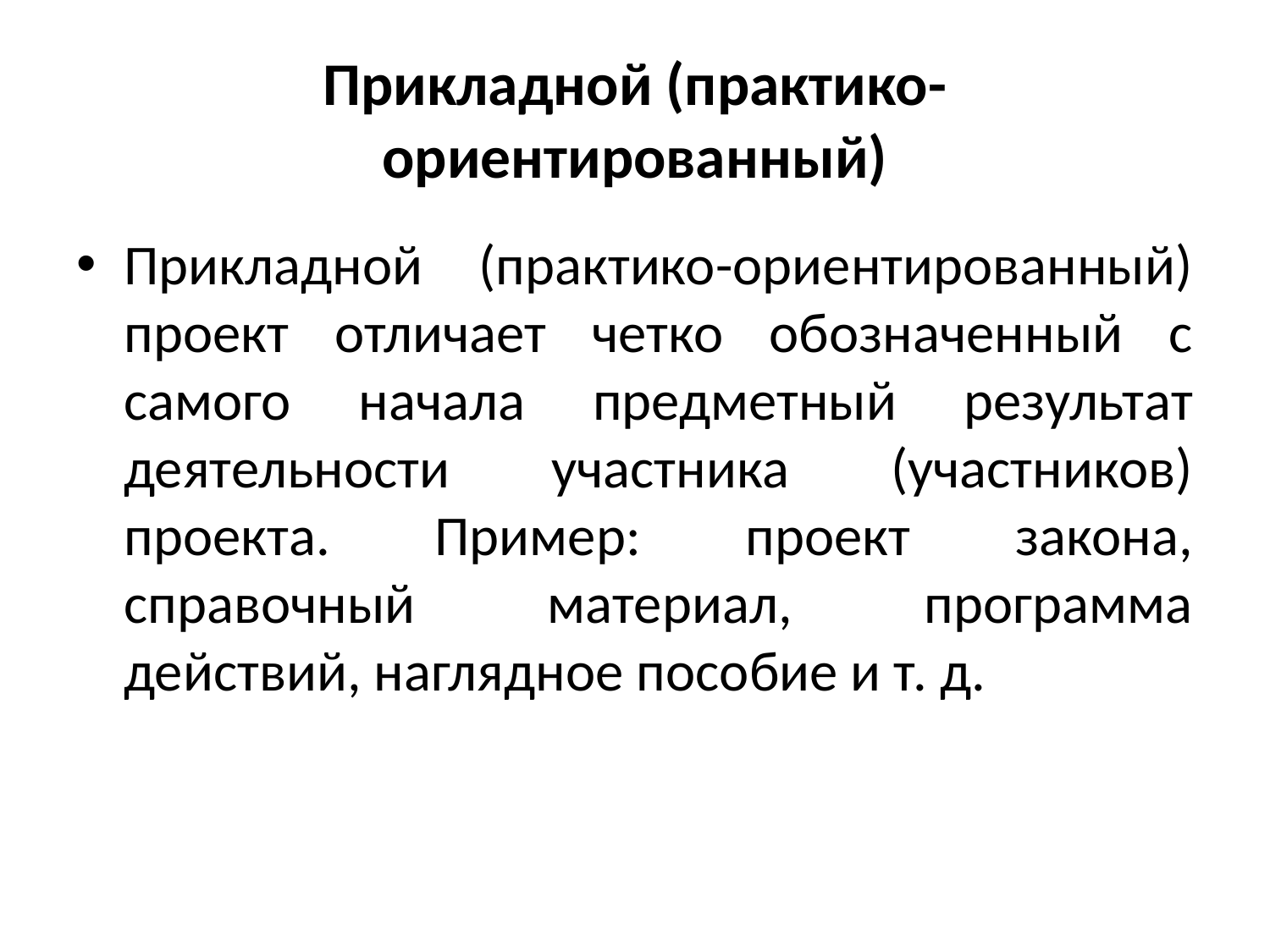

# Прикладной (практико-ориентированный)
Прикладной (практико-ориентированный) проект отличает четко обозначенный с самого начала предметный результат деятельности участника (участников) проекта. Пример: проект закона, справочный материал, программа действий, наглядное пособие и т. д.